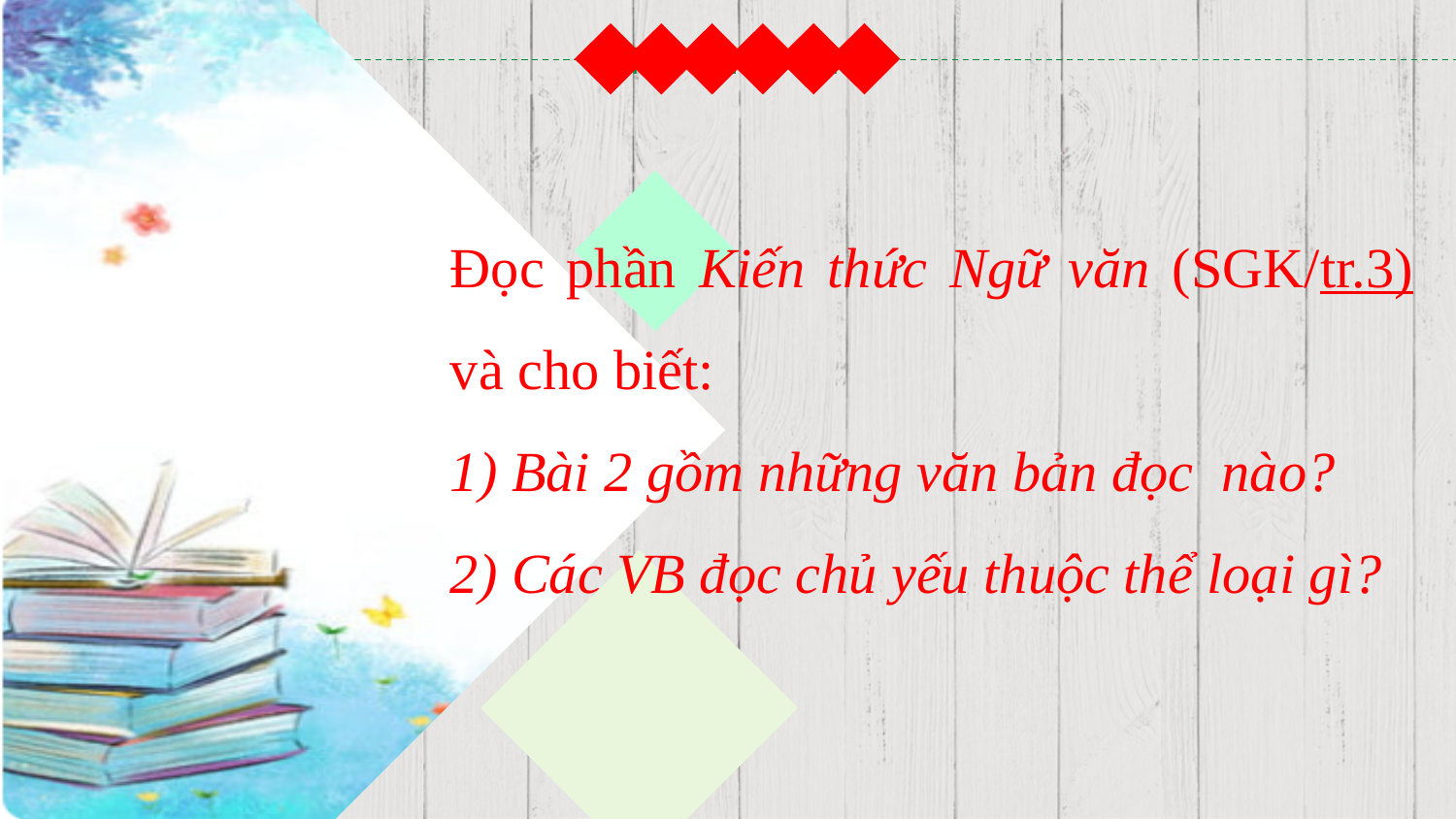

Đọc phần Kiến thức Ngữ văn (SGK/tr.3) và cho biết:
1) Bài 2 gồm những văn bản đọc  nào?
2) Các VB đọc chủ yếu thuộc thể loại gì?